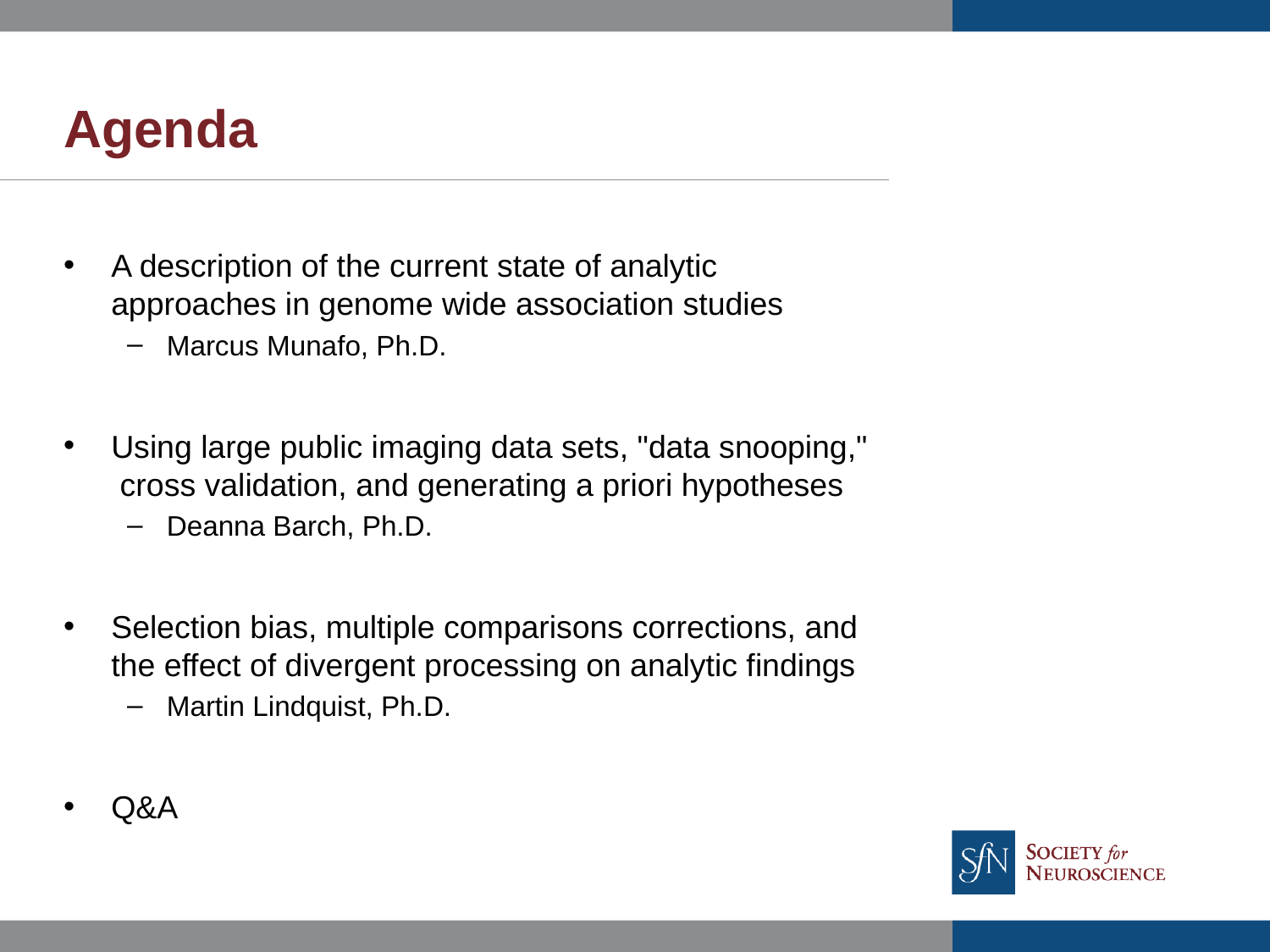

# Agenda

A description of the current state of analytic approaches in genome wide association studies
Marcus Munafo, Ph.D.

Using large public imaging data sets, "data snooping,"  cross validation, and generating a priori hypotheses
Deanna Barch, Ph.D.

Selection bias, multiple comparisons corrections, and the effect of divergent processing on analytic findings
Martin Lindquist, Ph.D.

Q&A